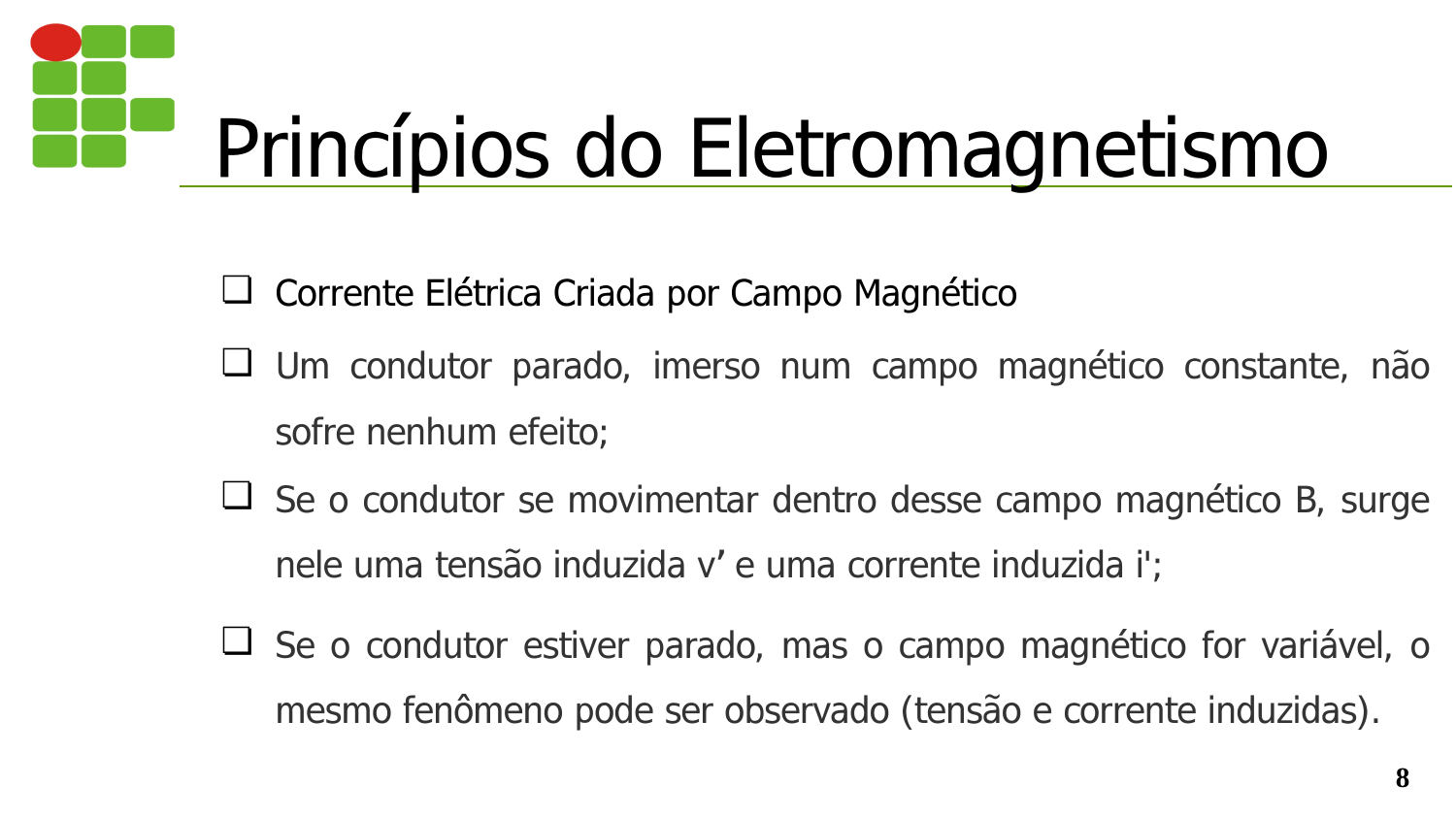

# Princípios do Eletromagnetismo
Corrente Elétrica Criada por Campo Magnético
Um condutor parado, imerso num campo magnético constante, não sofre nenhum efeito;
Se o condutor se movimentar dentro desse campo magnético B, surge nele uma tensão induzida v’ e uma corrente induzida i';
Se o condutor estiver parado, mas o campo magnético for variável, o mesmo fenômeno pode ser observado (tensão e corrente induzidas).
8